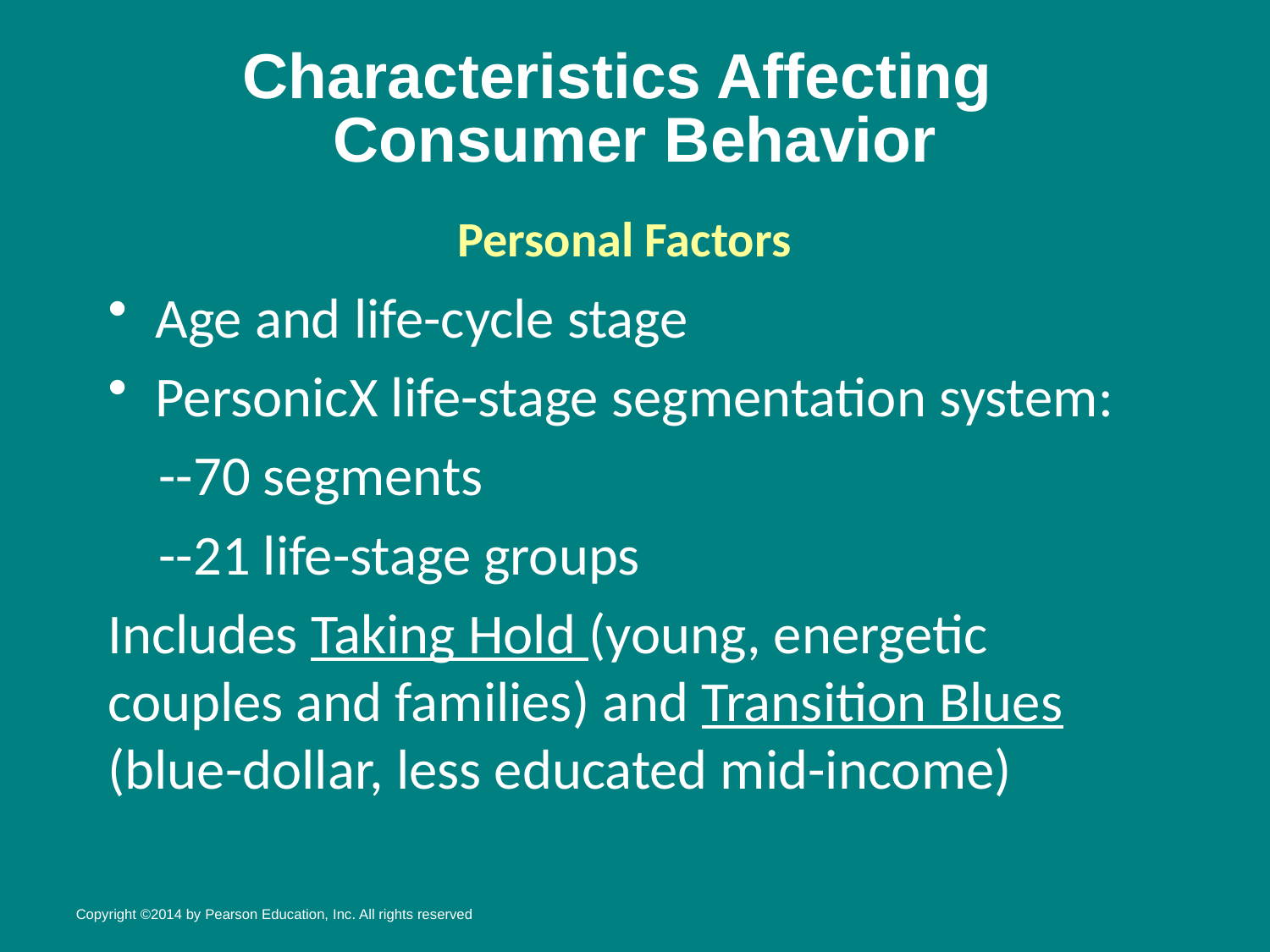

# Characteristics Affecting   Consumer Behavior
Personal Factors

Age and life-cycle stage
PersonicX life-stage segmentation system:
    --70 segments
    --21 life-stage groups
Includes Taking Hold (young, energetic couples and families) and Transition Blues (blue-dollar, less educated mid-income)
Copyright ©2014 by Pearson Education, Inc. All rights reserved